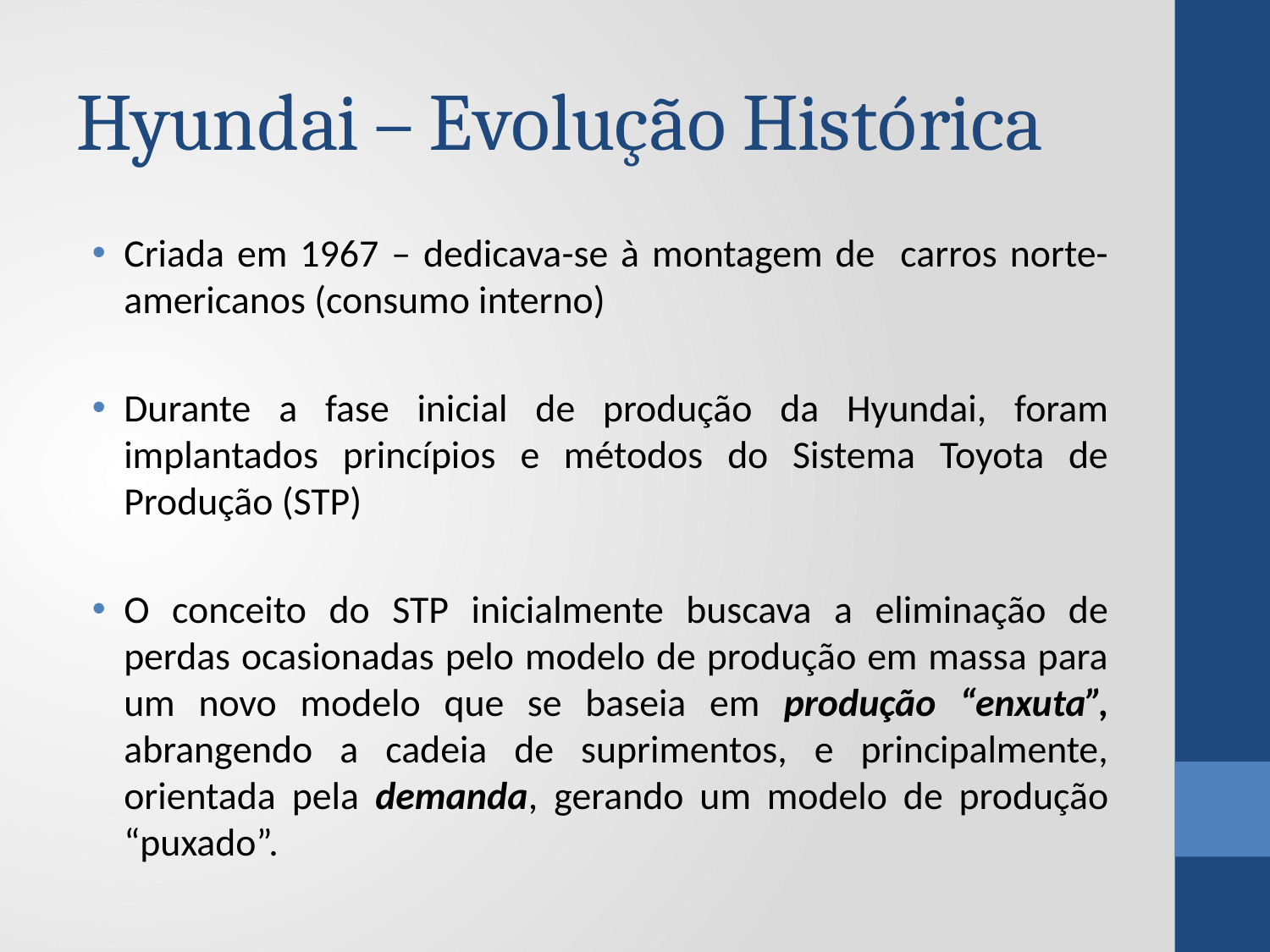

# Hyundai – Evolução Histórica
Criada em 1967 – dedicava-se à montagem de  carros norte- americanos (consumo interno)

Durante a fase inicial de produção da Hyundai, foram implantados princípios e métodos do Sistema Toyota de Produção (STP)

O conceito do STP inicialmente buscava a eliminação de perdas ocasionadas pelo modelo de produção em massa para um novo modelo que se baseia em produção “enxuta”, abrangendo a cadeia de suprimentos, e principalmente, orientada pela demanda, gerando um modelo de produção “puxado”.